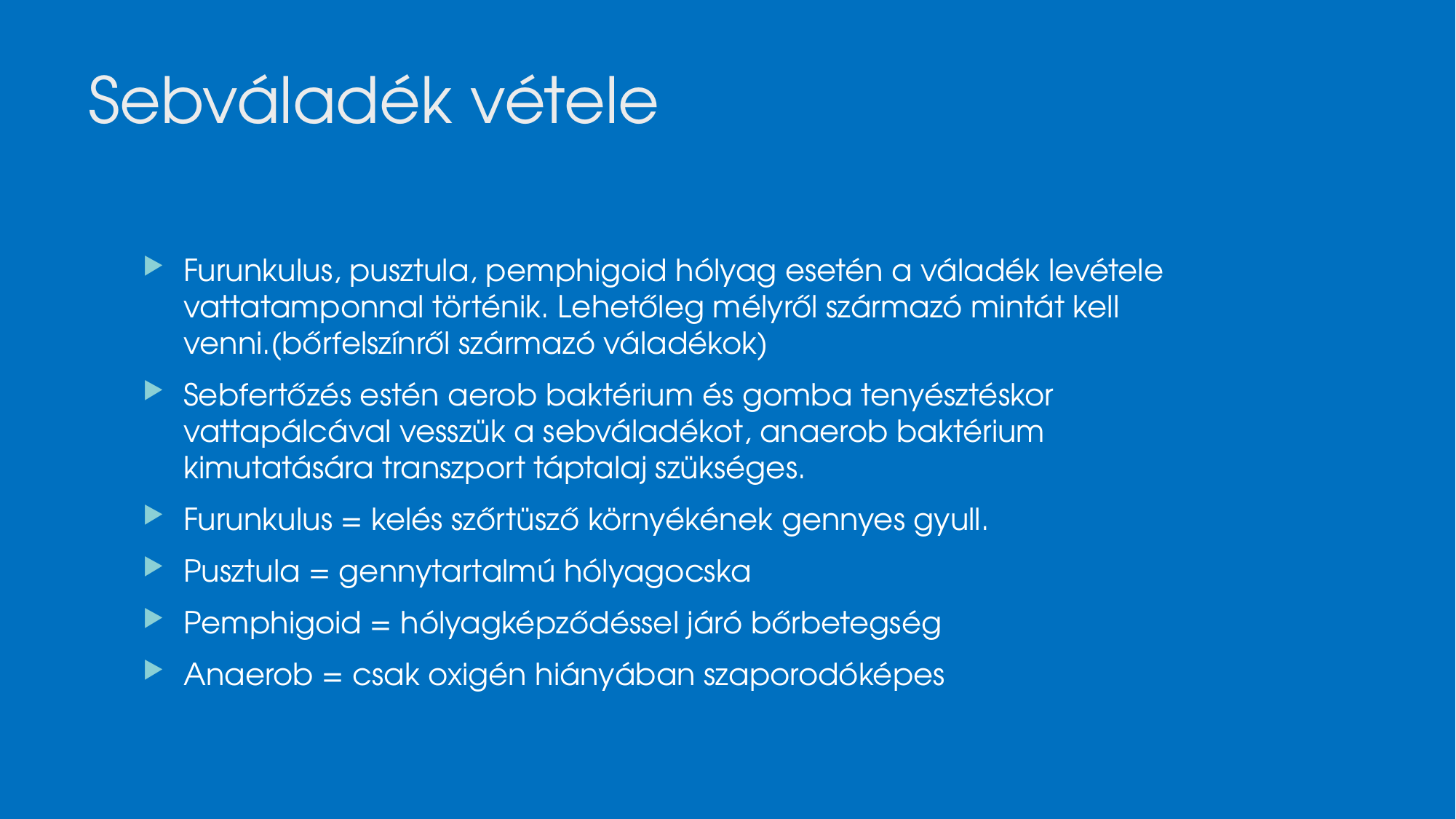

# Sebváladék vétele
Furunkulus, pusztula, pemphigoid hólyag esetén a váladék levétele vattatamponnal történik. Lehetőleg mélyről származó mintát kell venni.(bőrfelszínről származó váladékok)
Sebfertőzés estén aerob baktérium és gomba tenyésztéskor vattapálcával vesszük a sebváladékot, anaerob baktérium kimutatására transzport táptalaj szükséges.
Furunkulus = kelés szőrtüsző környékének gennyes gyull.
Pusztula = gennytartalmú hólyagocska
Pemphigoid = hólyagképződéssel járó bőrbetegség
Anaerob = csak oxigén hiányában szaporodóképes